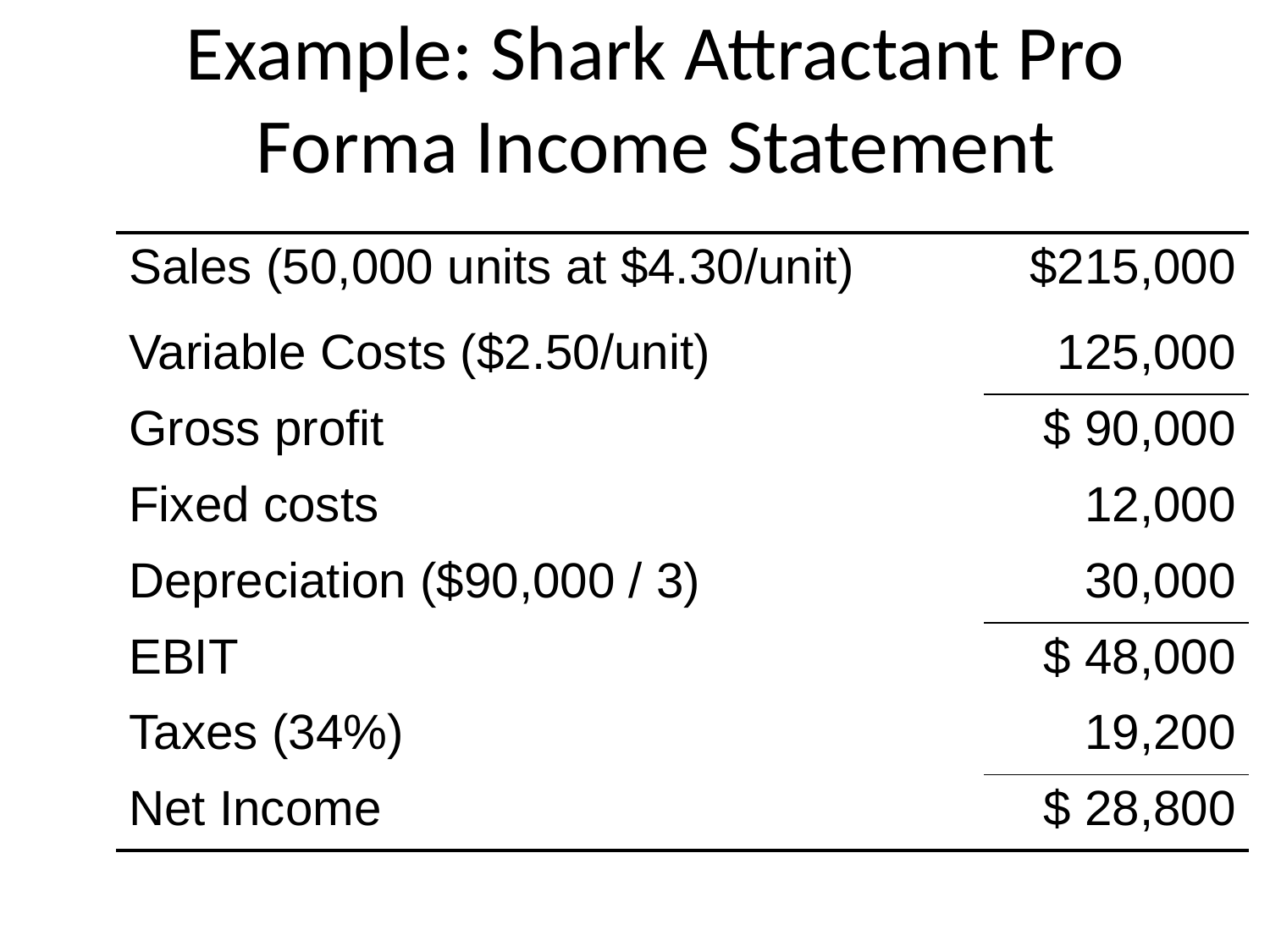

# Example: Shark Attractant Pro Forma Income Statement
| Sales (50,000 units at $4.30/unit) | $215,000 |
| --- | --- |
| Variable Costs ($2.50/unit) | 125,000 |
| Gross profit | $ 90,000 |
| Fixed costs | 12,000 |
| Depreciation ($90,000 / 3) | 30,000 |
| EBIT | $ 48,000 |
| Taxes (34%) | 19,200 |
| Net Income | $ 28,800 |